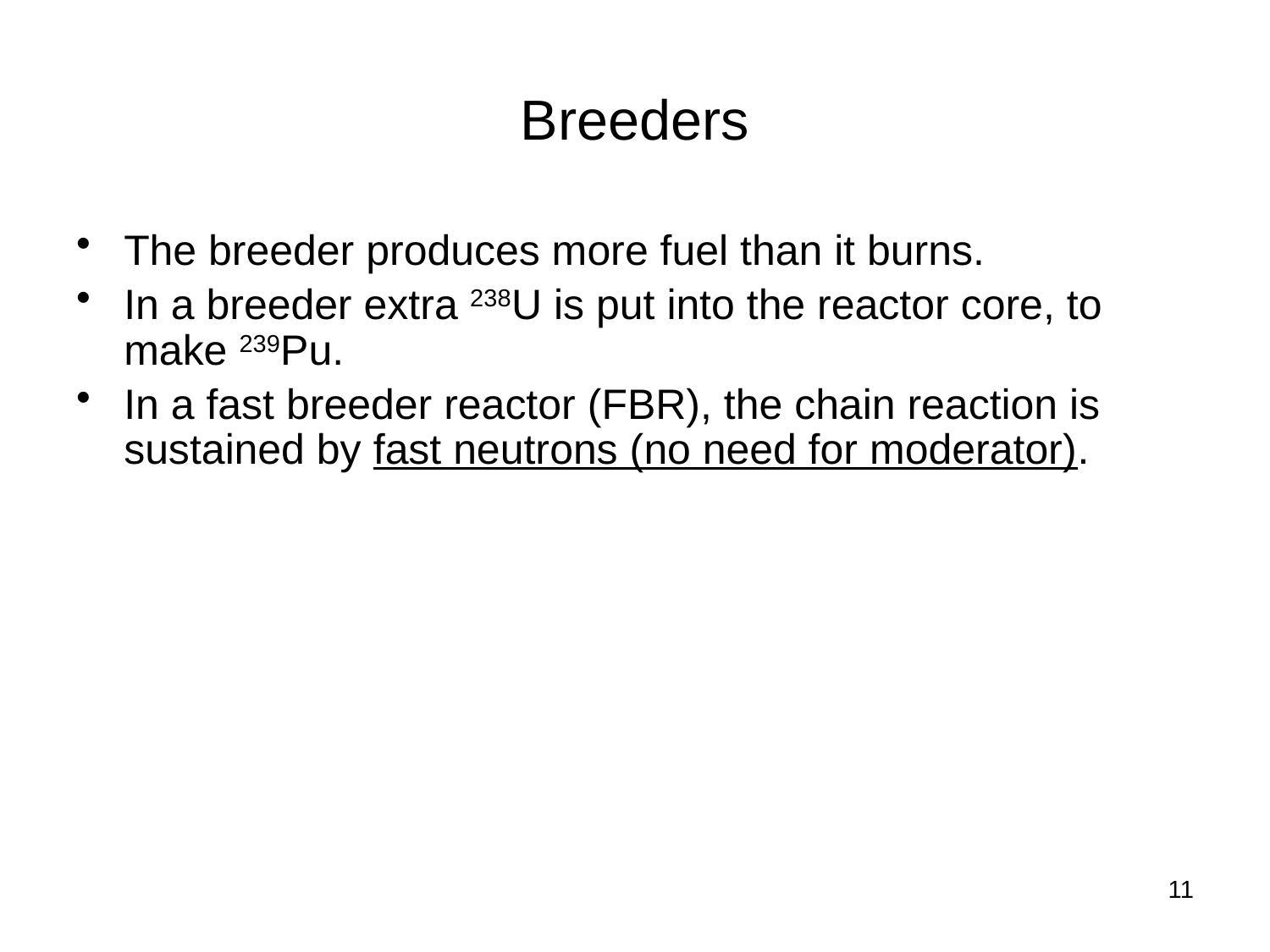

# Breeders
The breeder produces more fuel than it burns.
In a breeder extra 238U is put into the reactor core, to make 239Pu.
In a fast breeder reactor (FBR), the chain reaction is sustained by fast neutrons (no need for moderator).

11